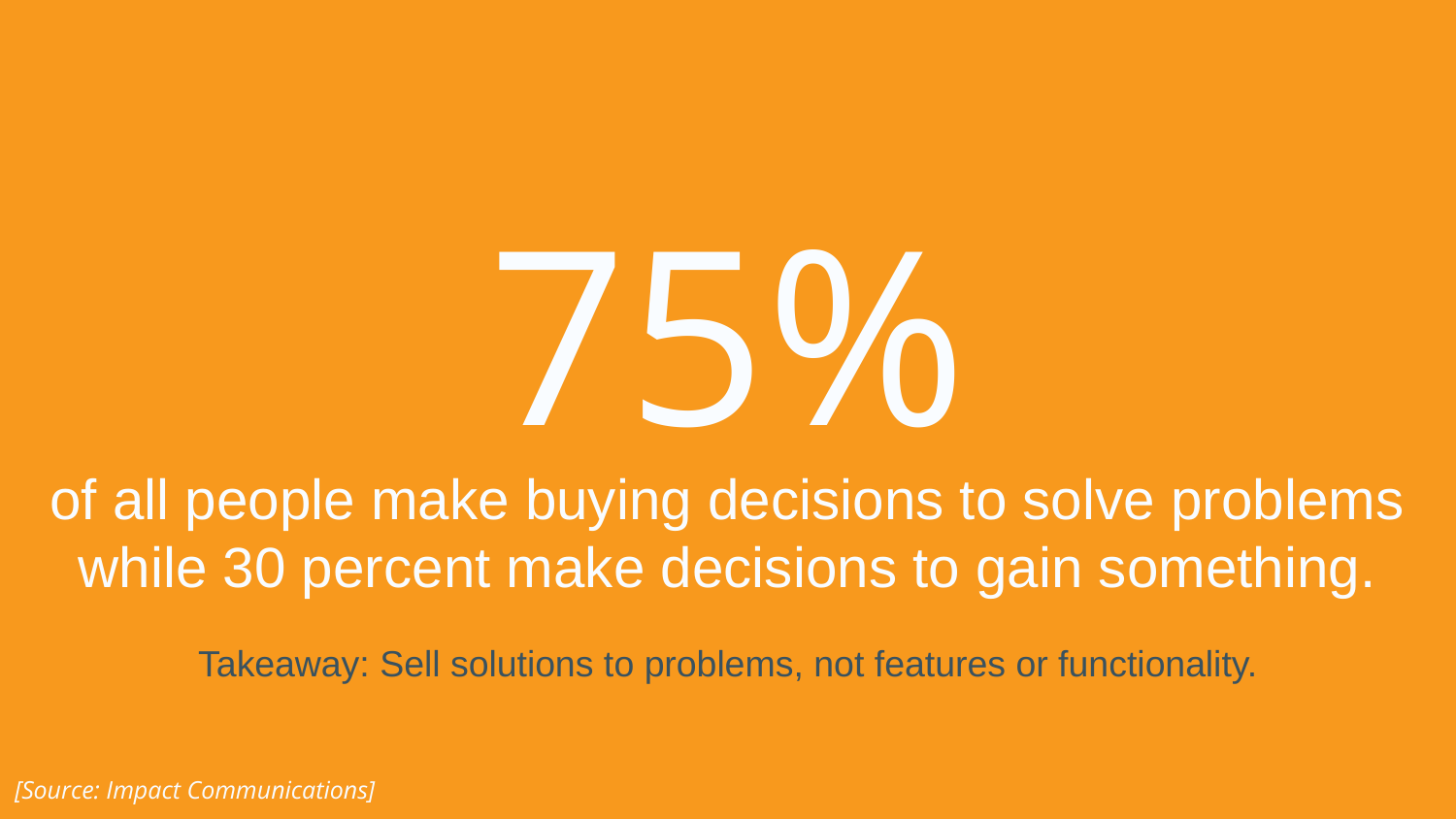

# 75%
of all people make buying decisions to solve problems while 30 percent make decisions to gain something.
Takeaway: Sell solutions to problems, not features or functionality.
[Source: Impact Communications]